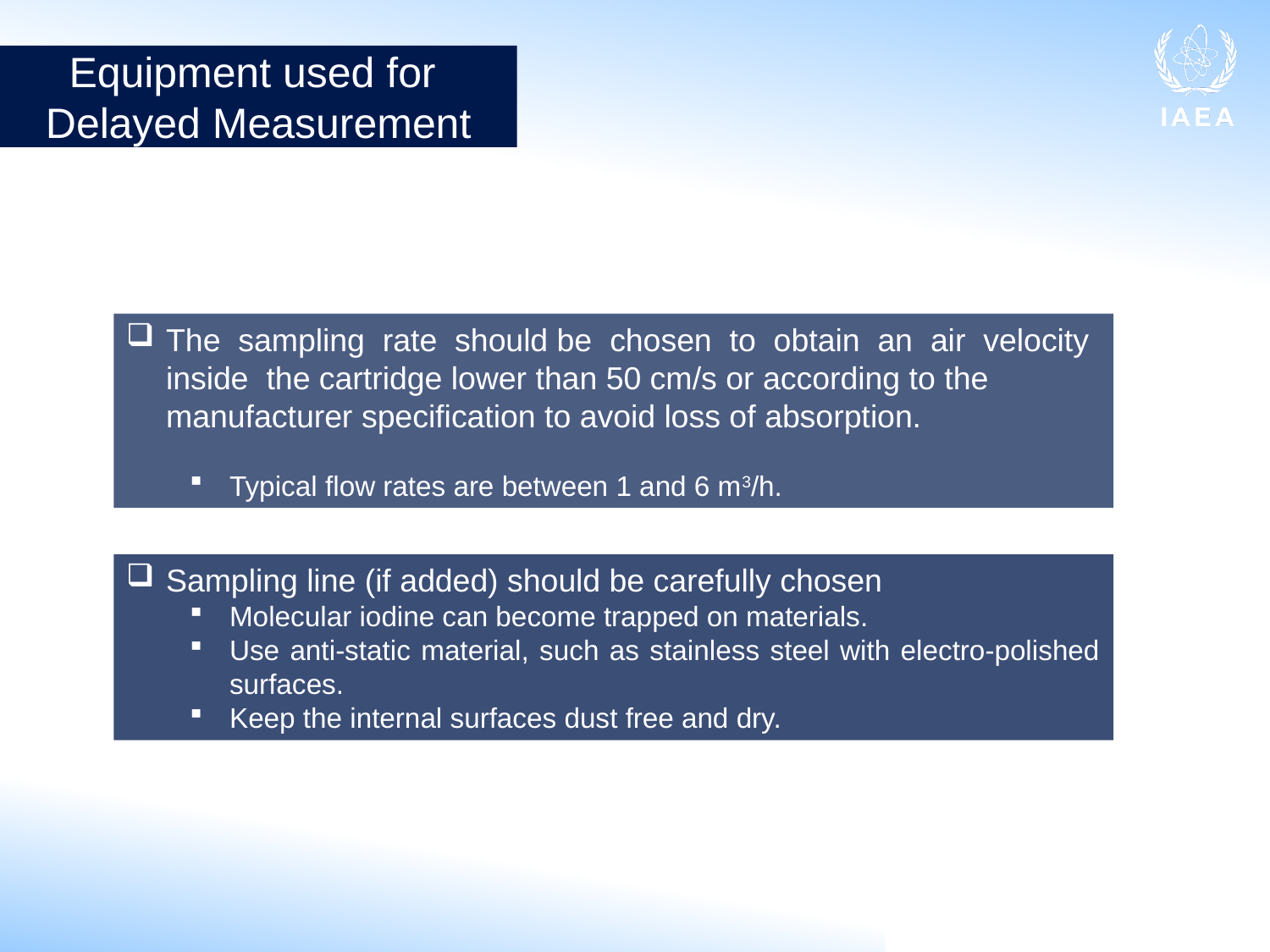

Equipment used for
Delayed Measurement
The  sampling  rate  should be  chosen  to  obtain  an  air  velocity  inside  the cartridge lower than 50 cm/s or according to the manufacturer specification to avoid loss of absorption.

Typical flow rates are between 1 and 6 m3/h.
Sampling line (if added) should be carefully chosen
Molecular iodine can become trapped on materials.
Use anti-static material, such as stainless steel with electro-polished surfaces.
Keep the internal surfaces dust free and dry.